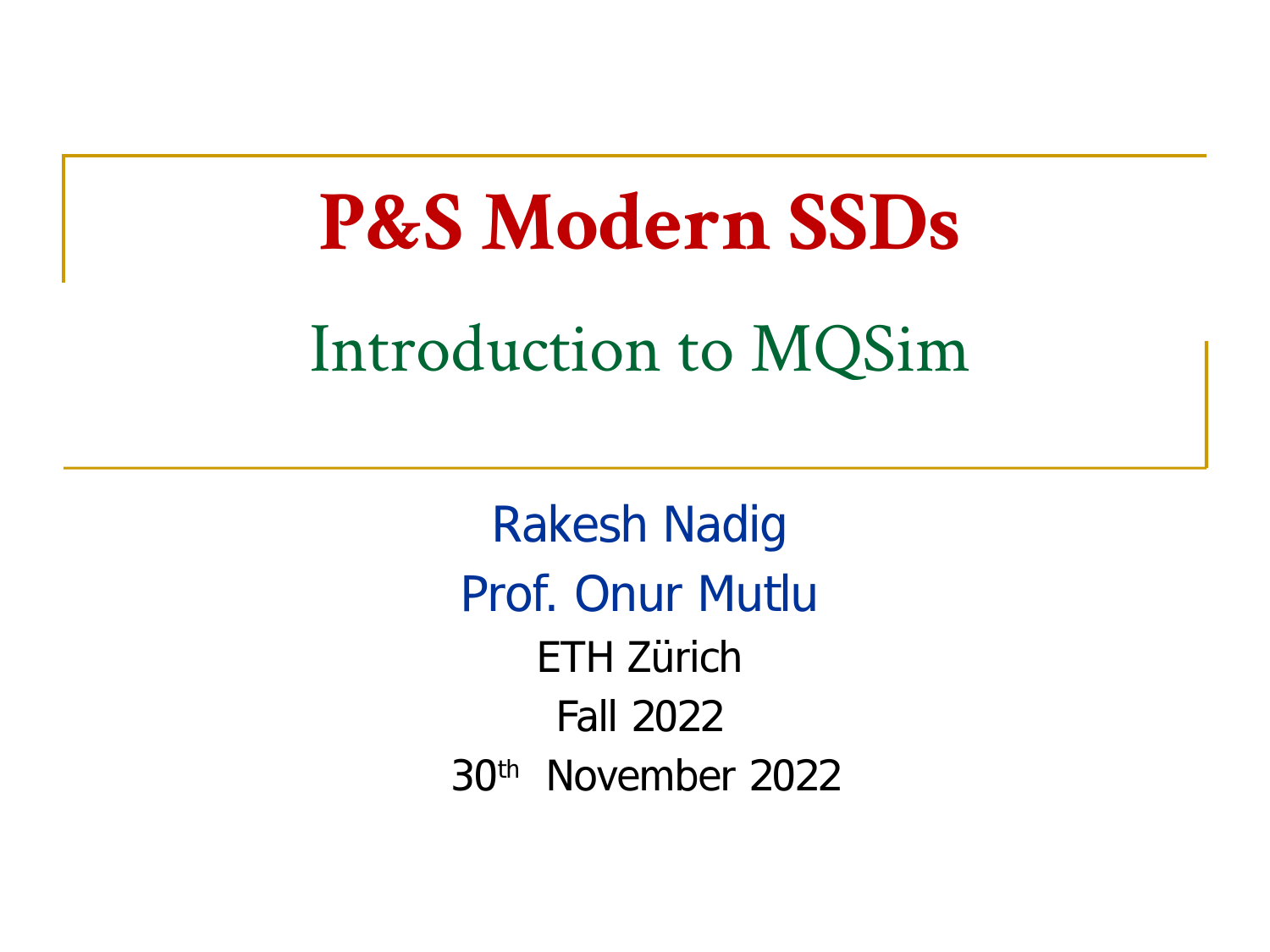

# P&S Modern SSDs Introduction to MQSim
Rakesh Nadig
Prof. Onur Mutlu
ETH Zürich
Fall 2022
 30th  November 2022